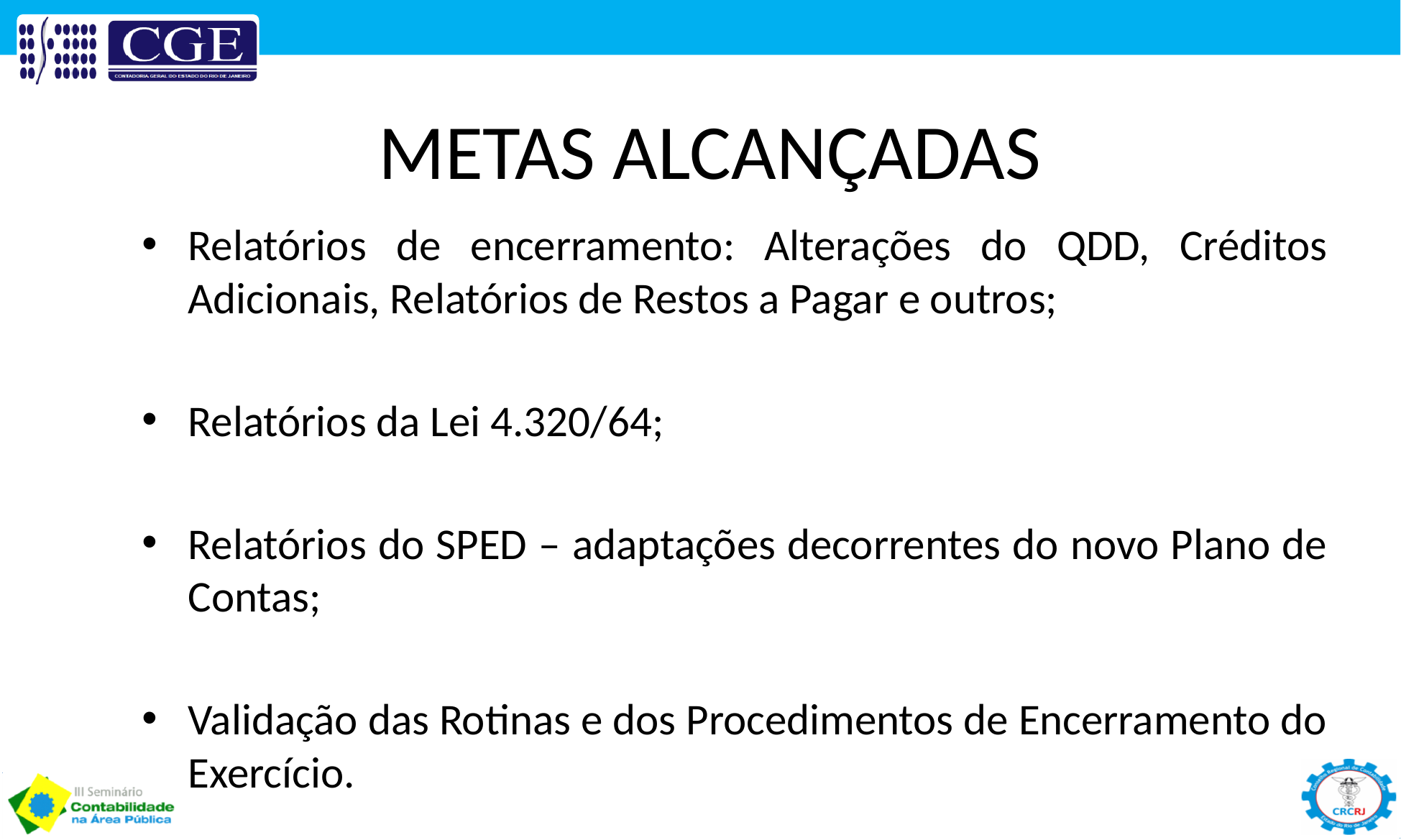

# METAS ALCANÇADAS
Relatórios de encerramento: Alterações do QDD, Créditos Adicionais, Relatórios de Restos a Pagar e outros;

Relatórios da Lei 4.320/64;

Relatórios do SPED – adaptações decorrentes do novo Plano de Contas;

Validação das Rotinas e dos Procedimentos de Encerramento do Exercício.